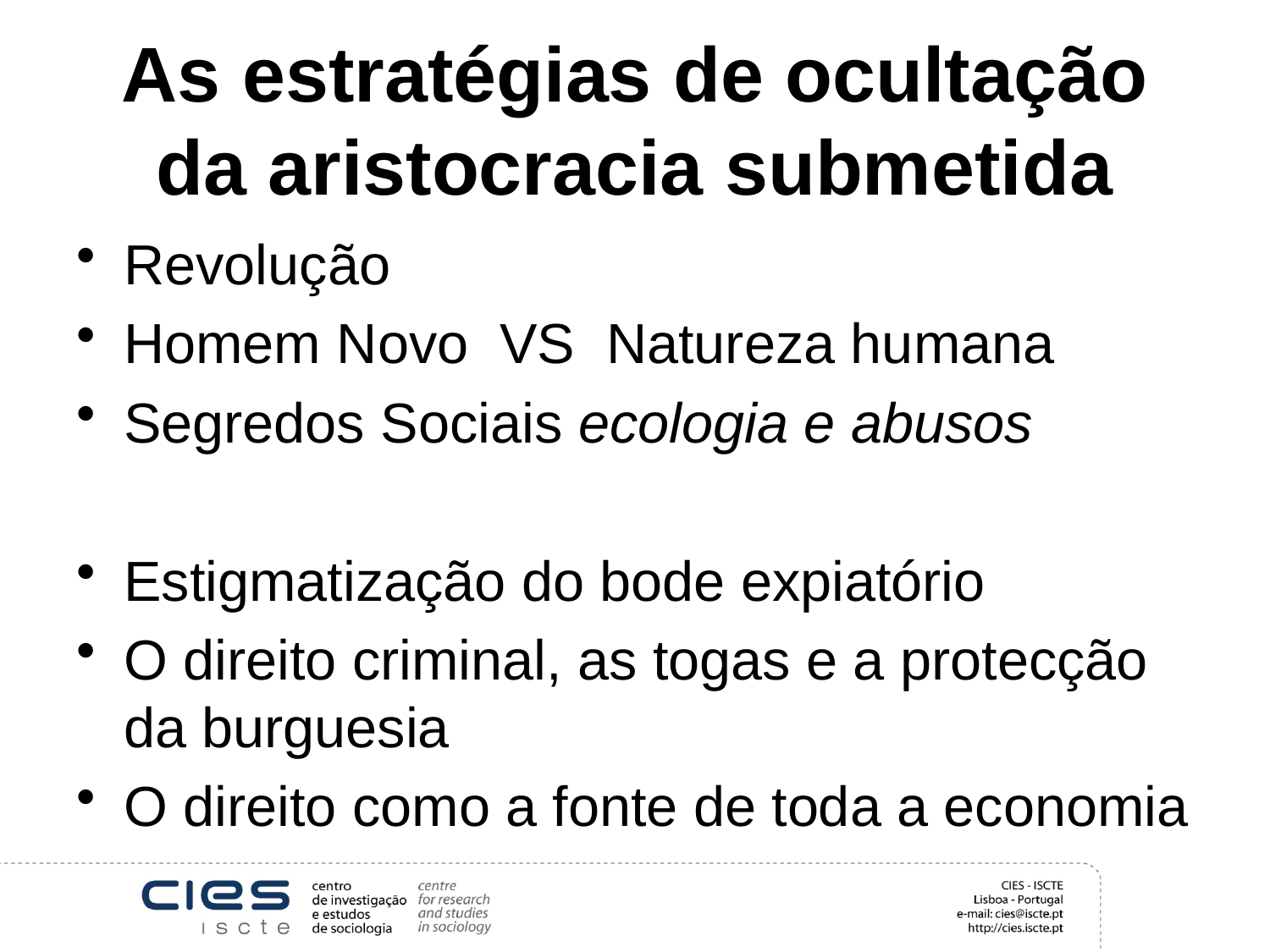

# As estratégias de ocultação da aristocracia submetida
Revolução
Homem Novo  VS  Natureza humana
Segredos Sociais ecologia e abusos

Estigmatização do bode expiatório
O direito criminal, as togas e a protecção da burguesia
O direito como a fonte de toda a economia